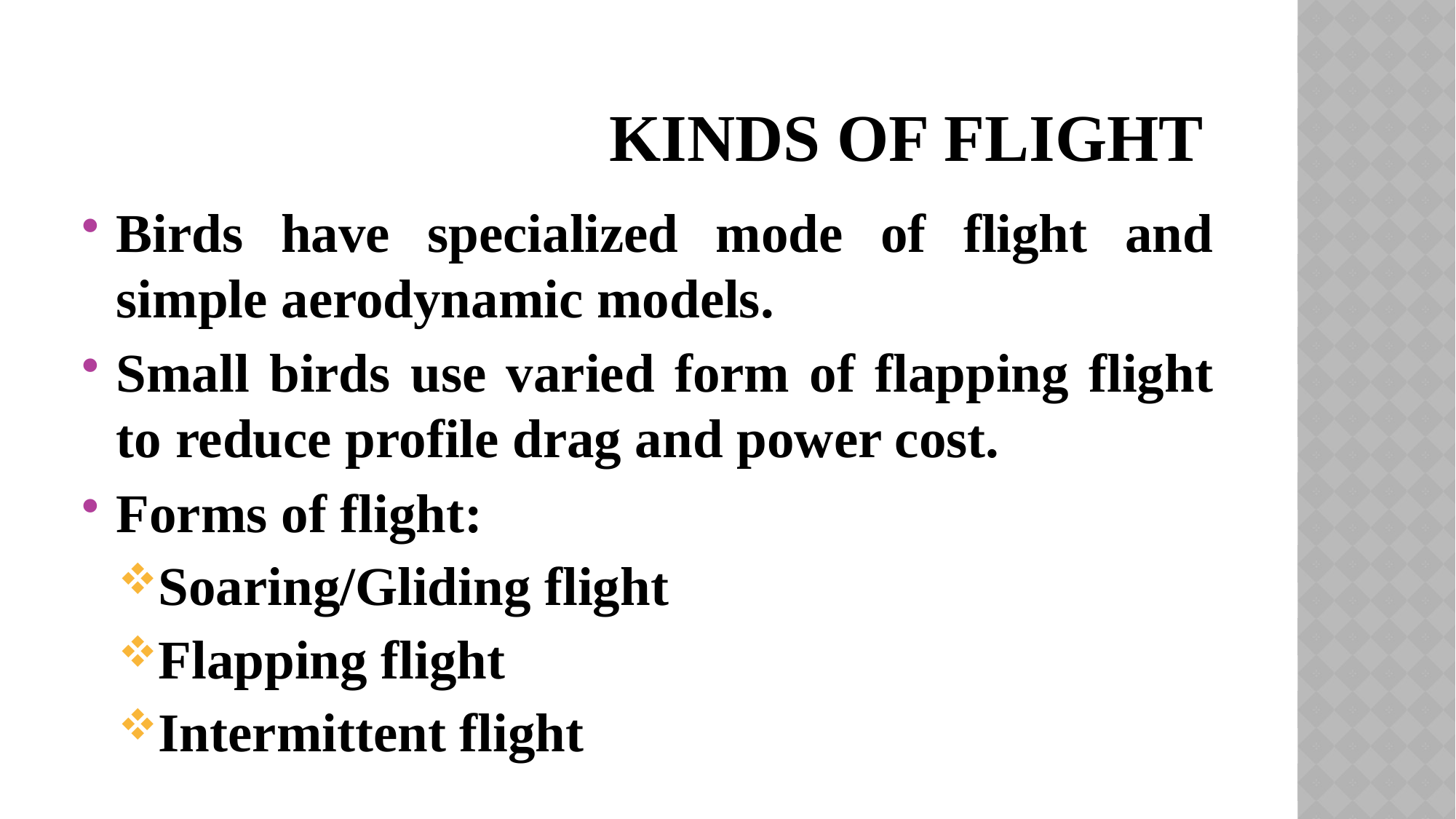

# KINDS OF FLIGHT
Birds have specialized mode of flight and simple aerodynamic models.
Small birds use varied form of flapping flight to reduce profile drag and power cost.
Forms of flight:
Soaring/Gliding flight
Flapping flight
Intermittent flight